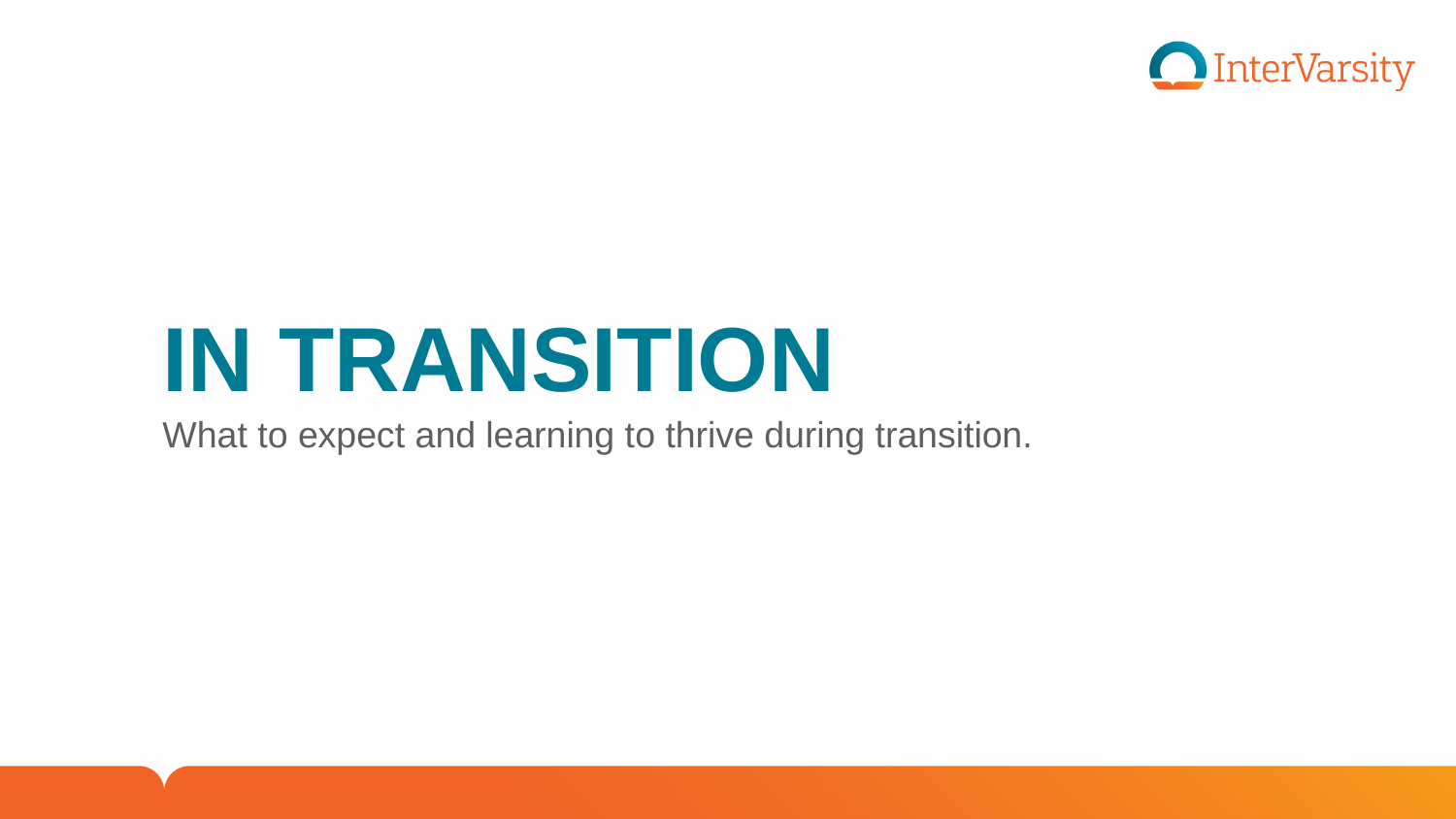

# IN TRANSITION
What to expect and learning to thrive during transition.